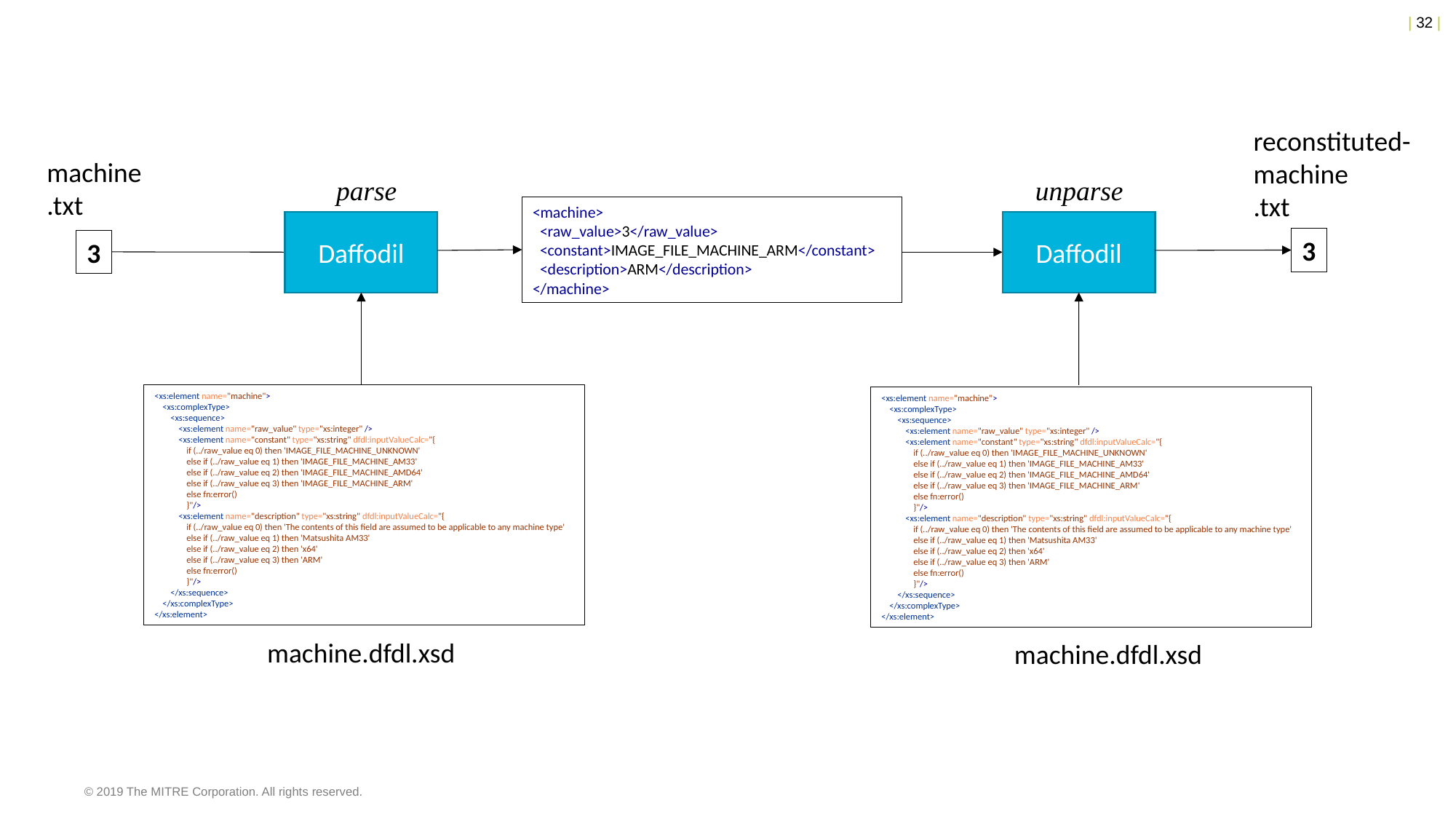

reconstituted-
machine
.txt
machine
.txt
parse
unparse
<machine>
  <raw_value>3</raw_value>
  <constant>IMAGE_FILE_MACHINE_ARM</constant>
  <description>ARM</description>
</machine>
Daffodil
Daffodil
3
3
<xs:element name="machine">
    <xs:complexType>
        <xs:sequence>
            <xs:element name="raw_value" type="xs:integer" />
            <xs:element name="constant" type="xs:string" dfdl:inputValueCalc="{
                if (../raw_value eq 0) then 'IMAGE_FILE_MACHINE_UNKNOWN'
                else if (../raw_value eq 1) then 'IMAGE_FILE_MACHINE_AM33'
                else if (../raw_value eq 2) then 'IMAGE_FILE_MACHINE_AMD64'
                else if (../raw_value eq 3) then 'IMAGE_FILE_MACHINE_ARM'
                else fn:error()
                }"/>
            <xs:element name="description" type="xs:string" dfdl:inputValueCalc="{
                if (../raw_value eq 0) then 'The contents of this field are assumed to be applicable to any machine type'
                else if (../raw_value eq 1) then 'Matsushita AM33'
                else if (../raw_value eq 2) then 'x64'
                else if (../raw_value eq 3) then 'ARM'
                else fn:error()
                }"/>
        </xs:sequence>
    </xs:complexType>
</xs:element>
<xs:element name="machine">
    <xs:complexType>
        <xs:sequence>
            <xs:element name="raw_value" type="xs:integer" />
            <xs:element name="constant" type="xs:string" dfdl:inputValueCalc="{
                if (../raw_value eq 0) then 'IMAGE_FILE_MACHINE_UNKNOWN'
                else if (../raw_value eq 1) then 'IMAGE_FILE_MACHINE_AM33'
                else if (../raw_value eq 2) then 'IMAGE_FILE_MACHINE_AMD64'
                else if (../raw_value eq 3) then 'IMAGE_FILE_MACHINE_ARM'
                else fn:error()
                }"/>
            <xs:element name="description" type="xs:string" dfdl:inputValueCalc="{
                if (../raw_value eq 0) then 'The contents of this field are assumed to be applicable to any machine type'
                else if (../raw_value eq 1) then 'Matsushita AM33'
                else if (../raw_value eq 2) then 'x64'
                else if (../raw_value eq 3) then 'ARM'
                else fn:error()
                }"/>
        </xs:sequence>
    </xs:complexType>
</xs:element>
machine.dfdl.xsd
machine.dfdl.xsd
© 2019 The MITRE Corporation. All rights reserved.